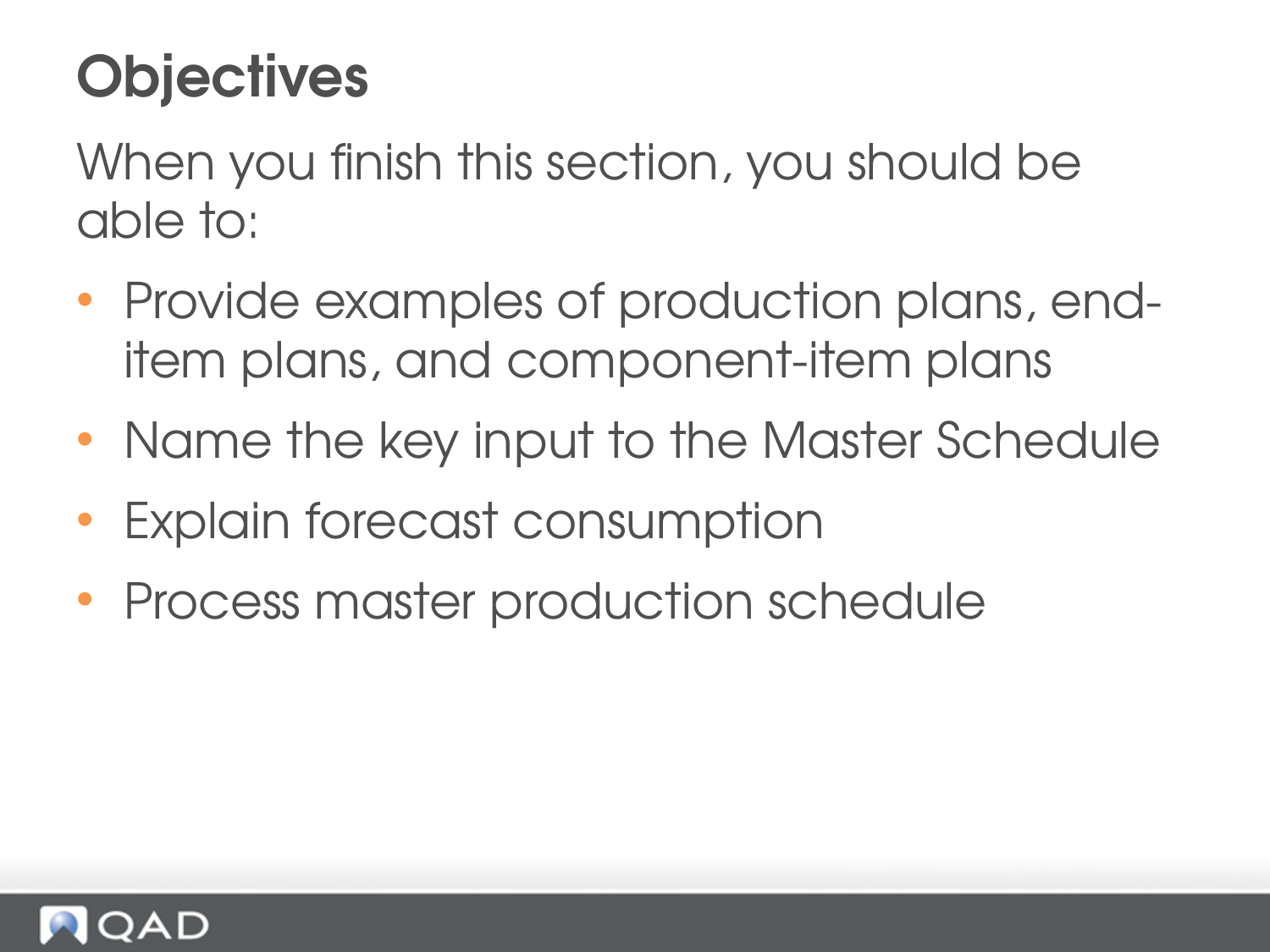

# Objectives
When you finish this section, you should be able to:
Provide examples of production plans, end-item plans, and component-item plans
Name the key input to the Master Schedule
Explain forecast consumption
Process master production schedule